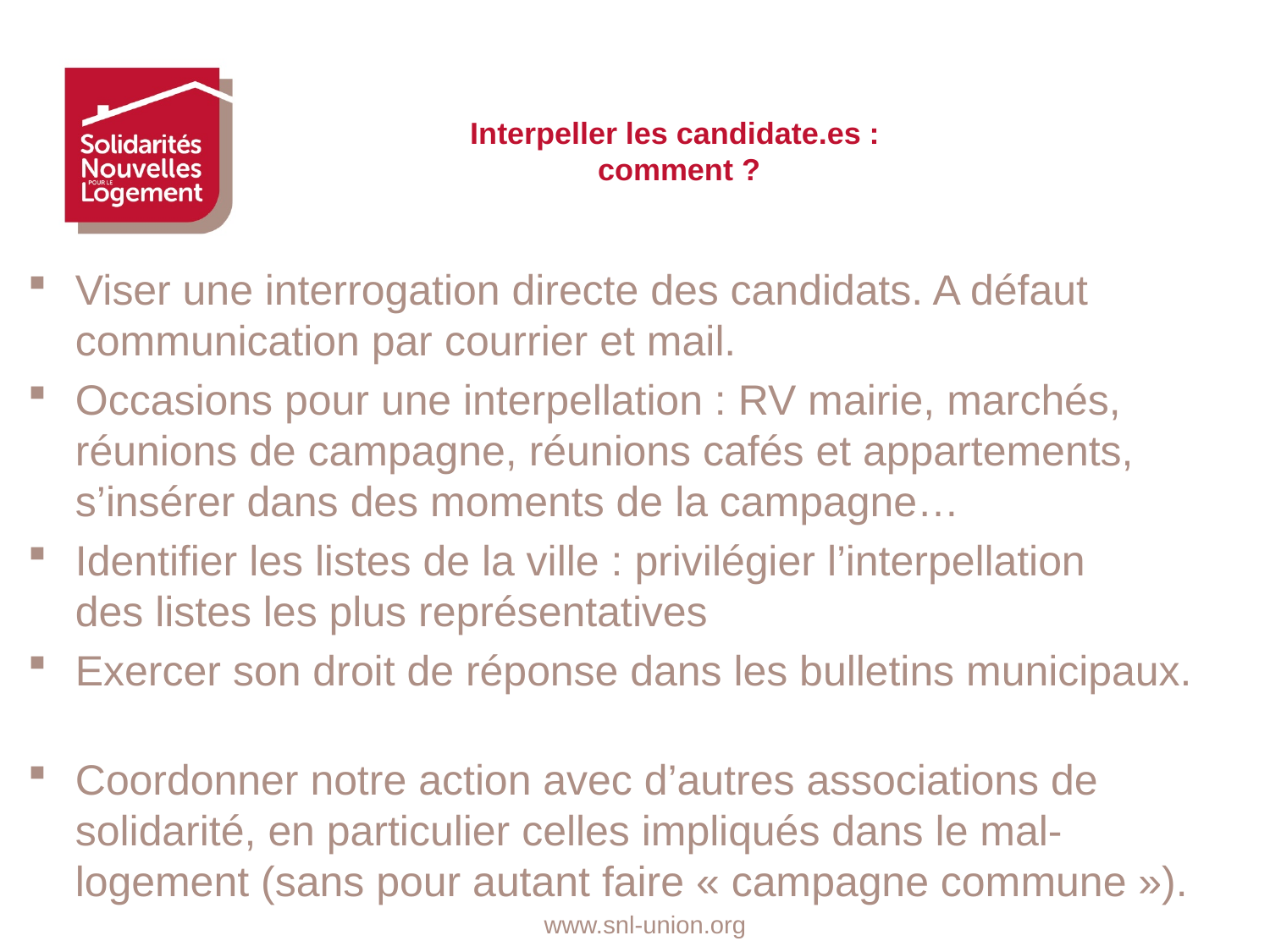

# Interpeller les candidate.es : comment ?
Viser une interrogation directe des candidats. A défaut communication par courrier et mail.
Occasions pour une interpellation : RV mairie, marchés, réunions de campagne, réunions cafés et appartements, s’insérer dans des moments de la campagne…
Identifier les listes de la ville : privilégier l’interpellation
des listes les plus représentatives
Exercer son droit de réponse dans les bulletins municipaux.
Coordonner notre action avec d’autres associations de solidarité, en particulier celles impliqués dans le mal-logement (sans pour autant faire « campagne commune »).